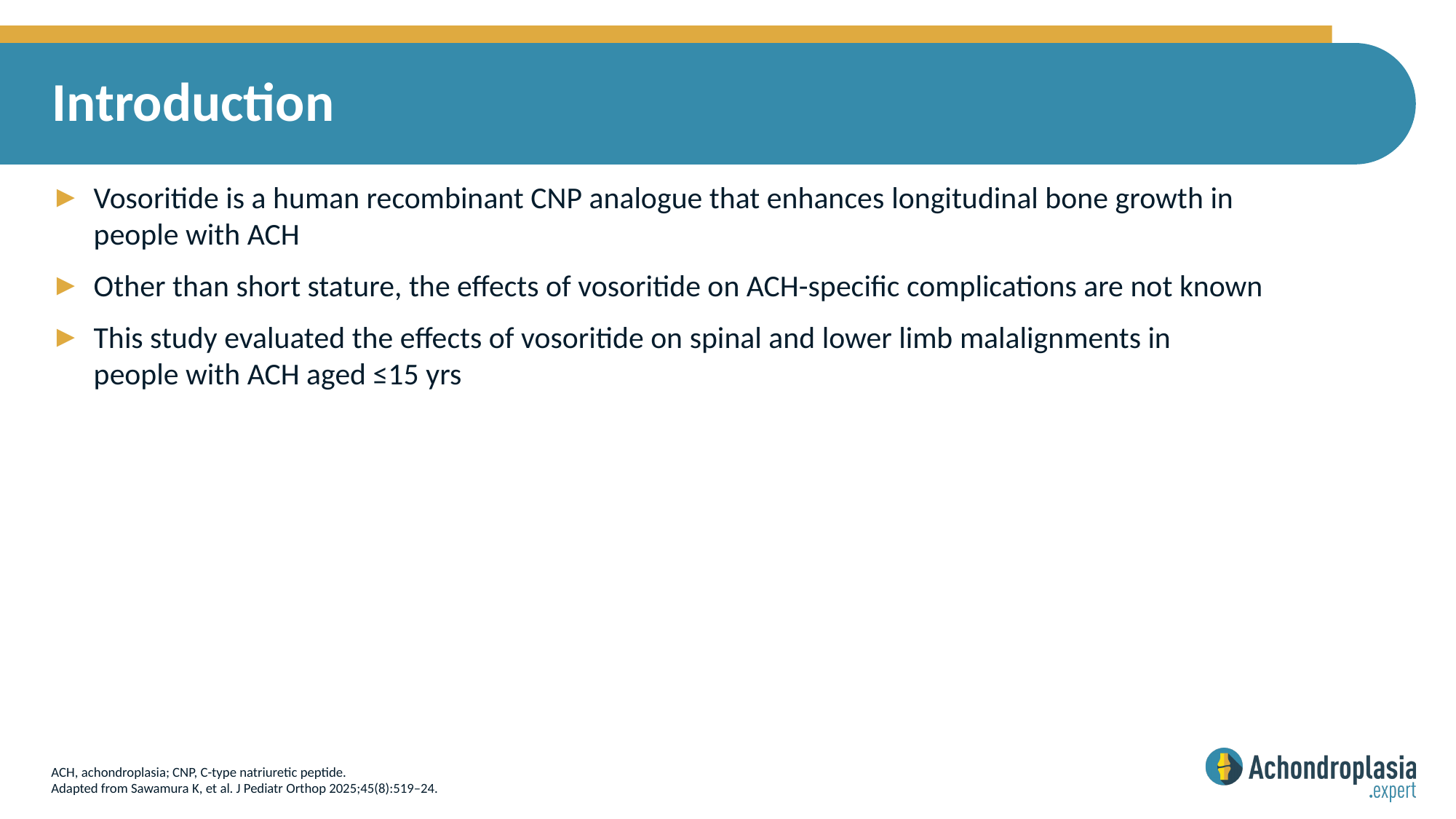

# Introduction
Vosoritide is a human recombinant CNP analogue that enhances longitudinal bone growth in
people with ACH
Other than short stature, the effects of vosoritide on ACH-specific complications are not known
This study evaluated the effects of vosoritide on spinal and lower limb malalignments in
people with ACH aged ≤15 yrs

ACH, achondroplasia; CNP, C-type natriuretic peptide.
Adapted from Sawamura K, et al. J Pediatr Orthop 2025;45(8):519–24.